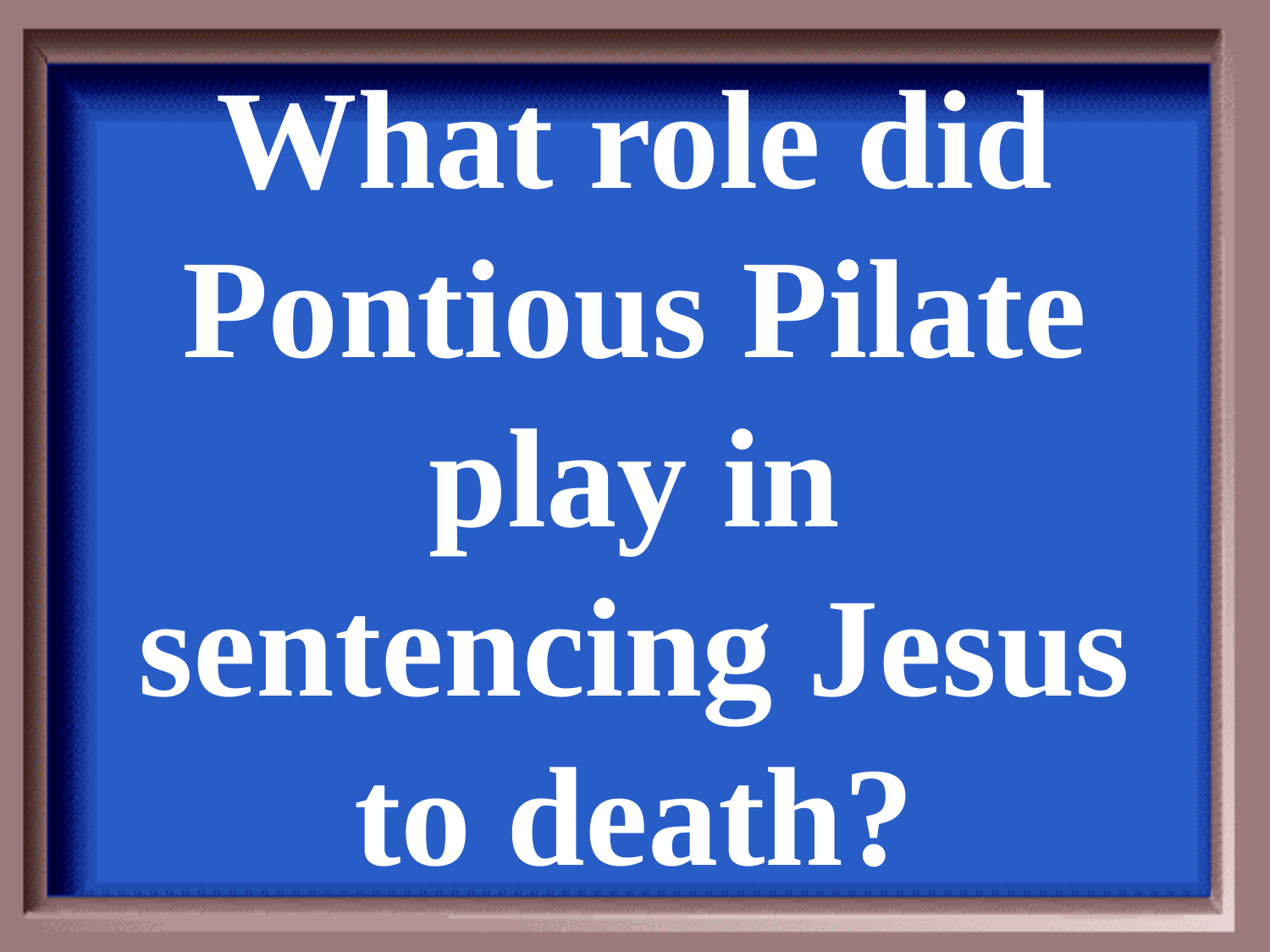

What role did Pontious Pilate play in sentencing Jesus to death?